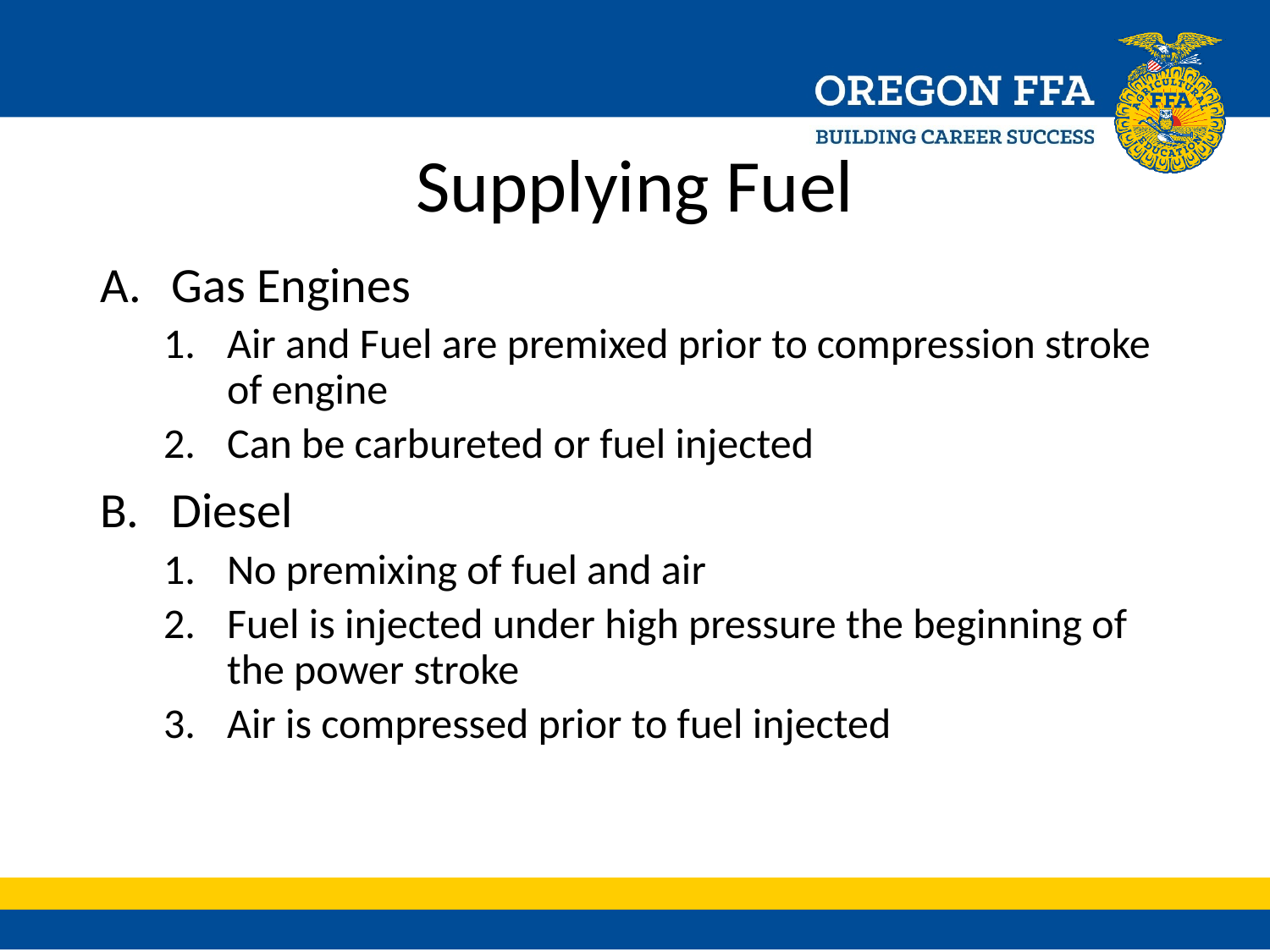

# Supplying Fuel
Gas Engines
Air and Fuel are premixed prior to compression stroke of engine
Can be carbureted or fuel injected
Diesel
No premixing of fuel and air
Fuel is injected under high pressure the beginning of the power stroke
Air is compressed prior to fuel injected